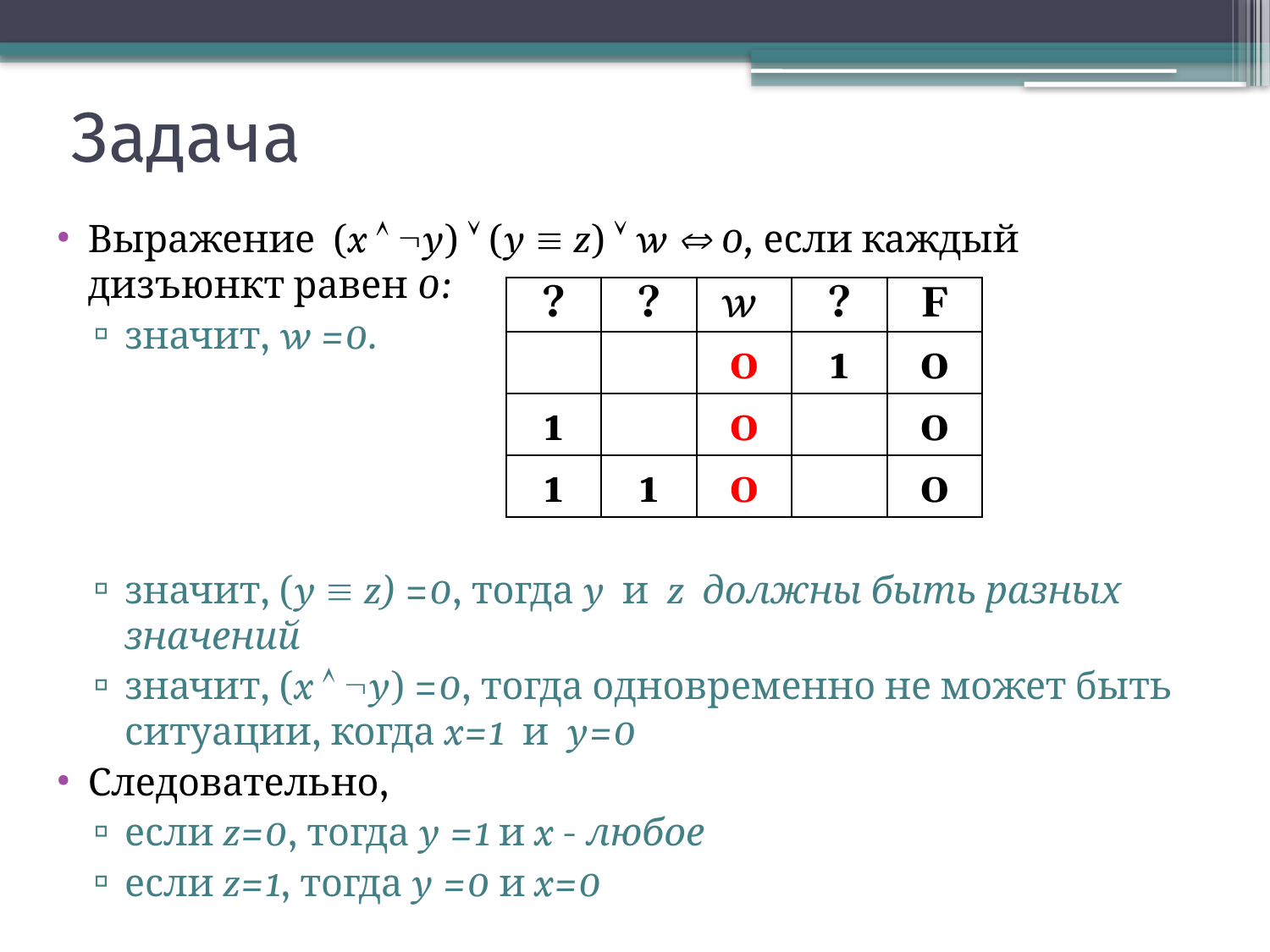

# Задача
Выражение  (x ∧ ¬y) ∨ (y ≡ z) ∨ w ⇔ 0, если каждый дизъюнкт равен 0:
значит, w =0.

значит, (y ≡ z) =0, тогда y  и  z  должны быть разных значений
значит, (x ∧ ¬y) =0, тогда одновременно не может быть ситуации, когда x=1  и  y=0
Следовательно,
если z=0, тогда y =1 и x - любое
если z=1, тогда y =0 и x=0

| ? | ? | w | ? | F |
| --- | --- | --- | --- | --- |
|  |  | 0 | 1 | 0 |
| 1 |  | 0 |  | 0 |
| 1 | 1 | 0 |  | 0 |